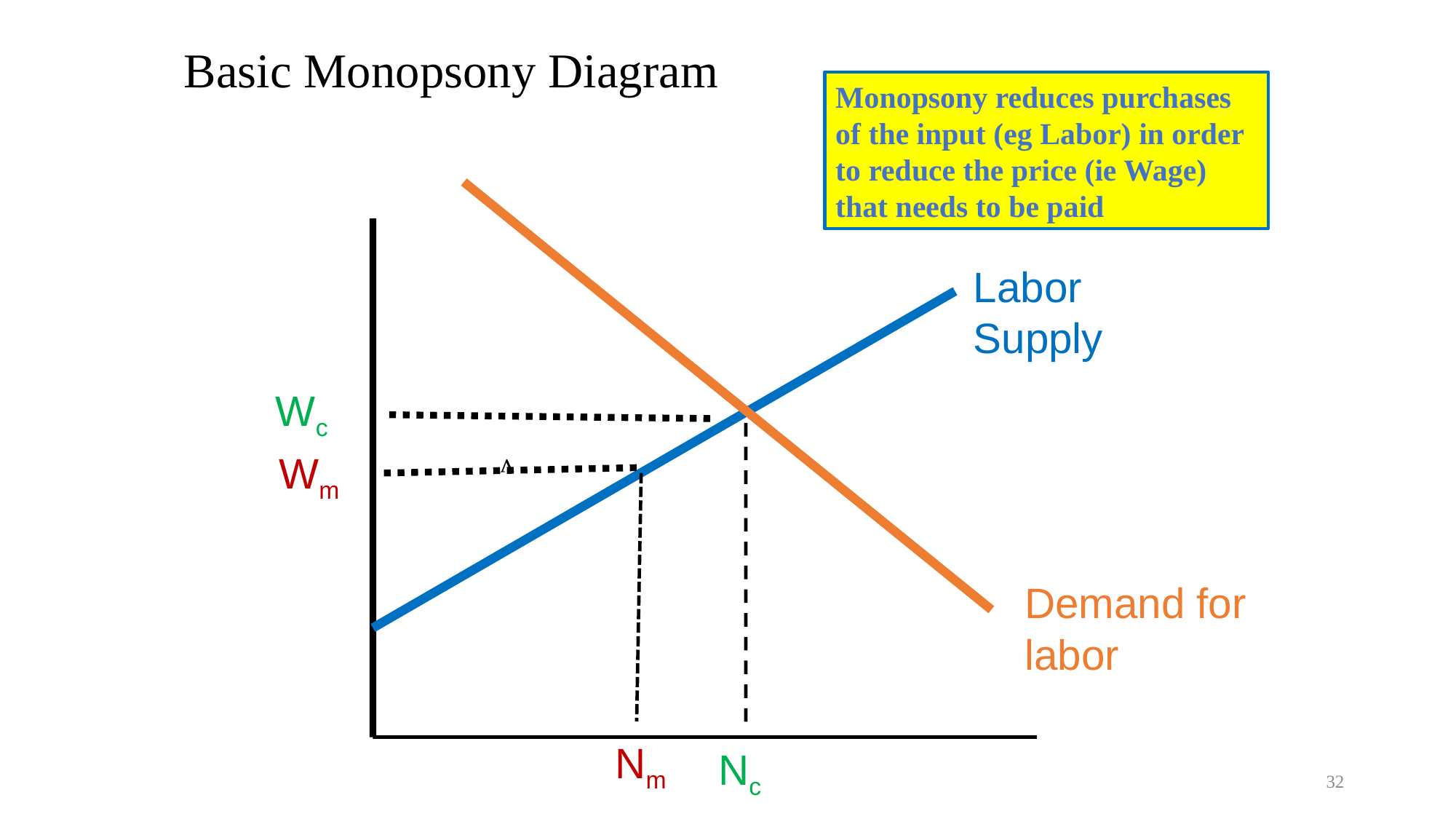

# Basic Monopsony Diagram
Monopsony reduces purchases of the input (eg Labor) in order to reduce the price (ie Wage) that needs to be paid

Labor Supply

Wc

Wm
v

Demand for labor
Nm

Nc
32